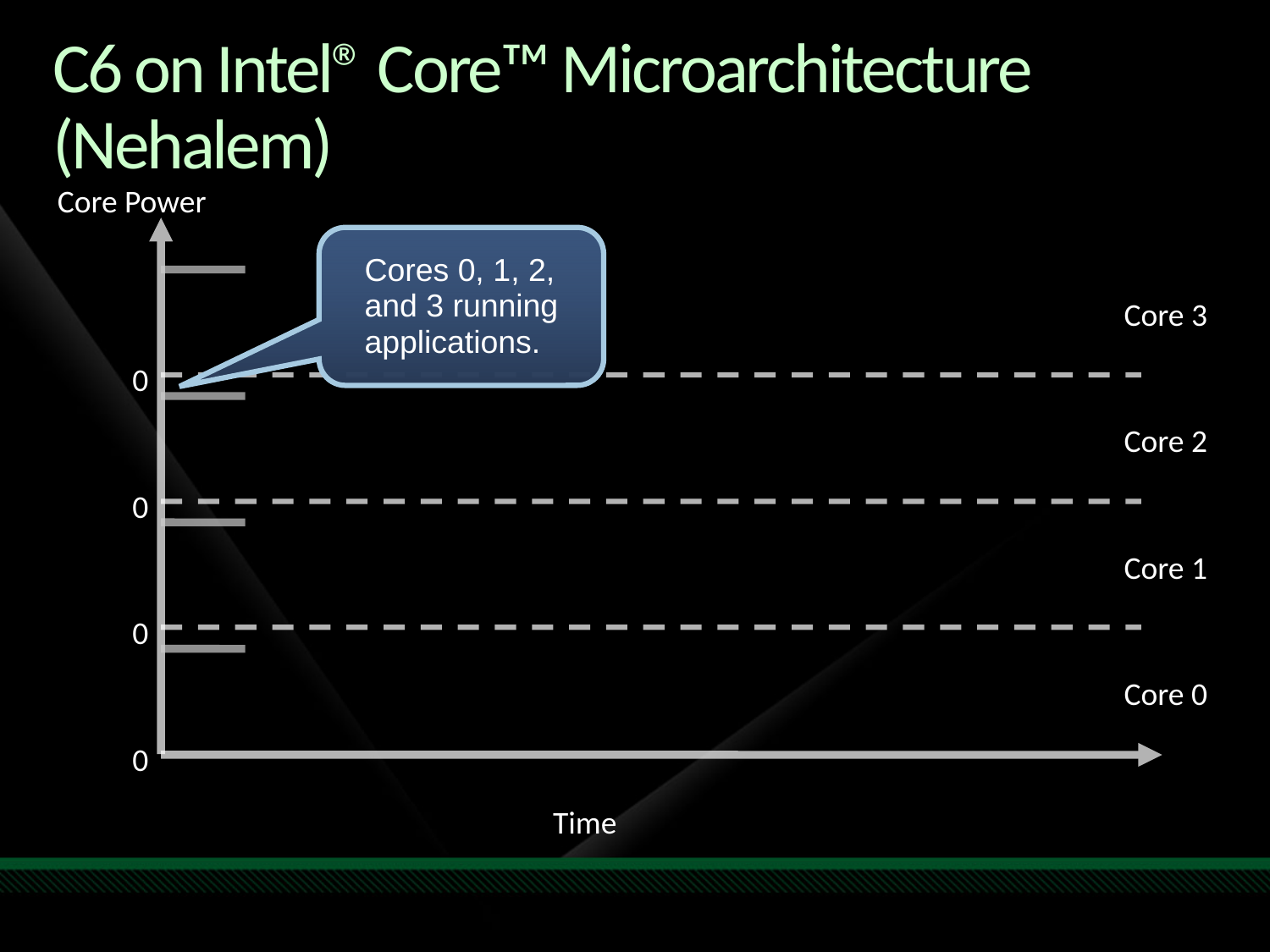

# C6 on Intel® Core™ Microarchitecture (Nehalem)
Core Power

Core 3
0
Core 2
0
Core 1
0
Core 0
0

Time

Cores 0, 1, 2, and 3 running applications.